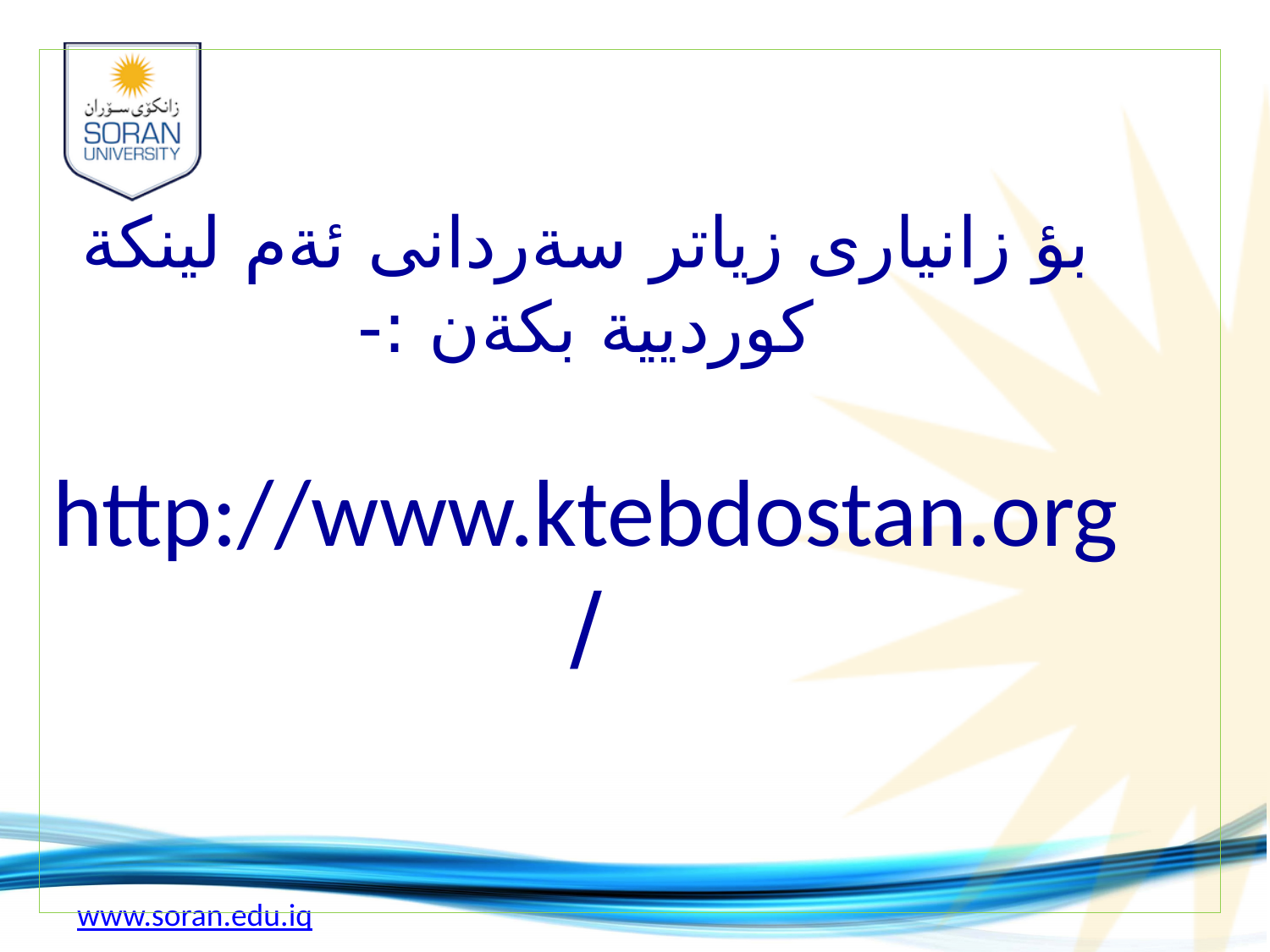

# بؤ زانيارى زياتر سةردانى ئةم لينكة كورديية بكةن :- http://www.ktebdostan.org/